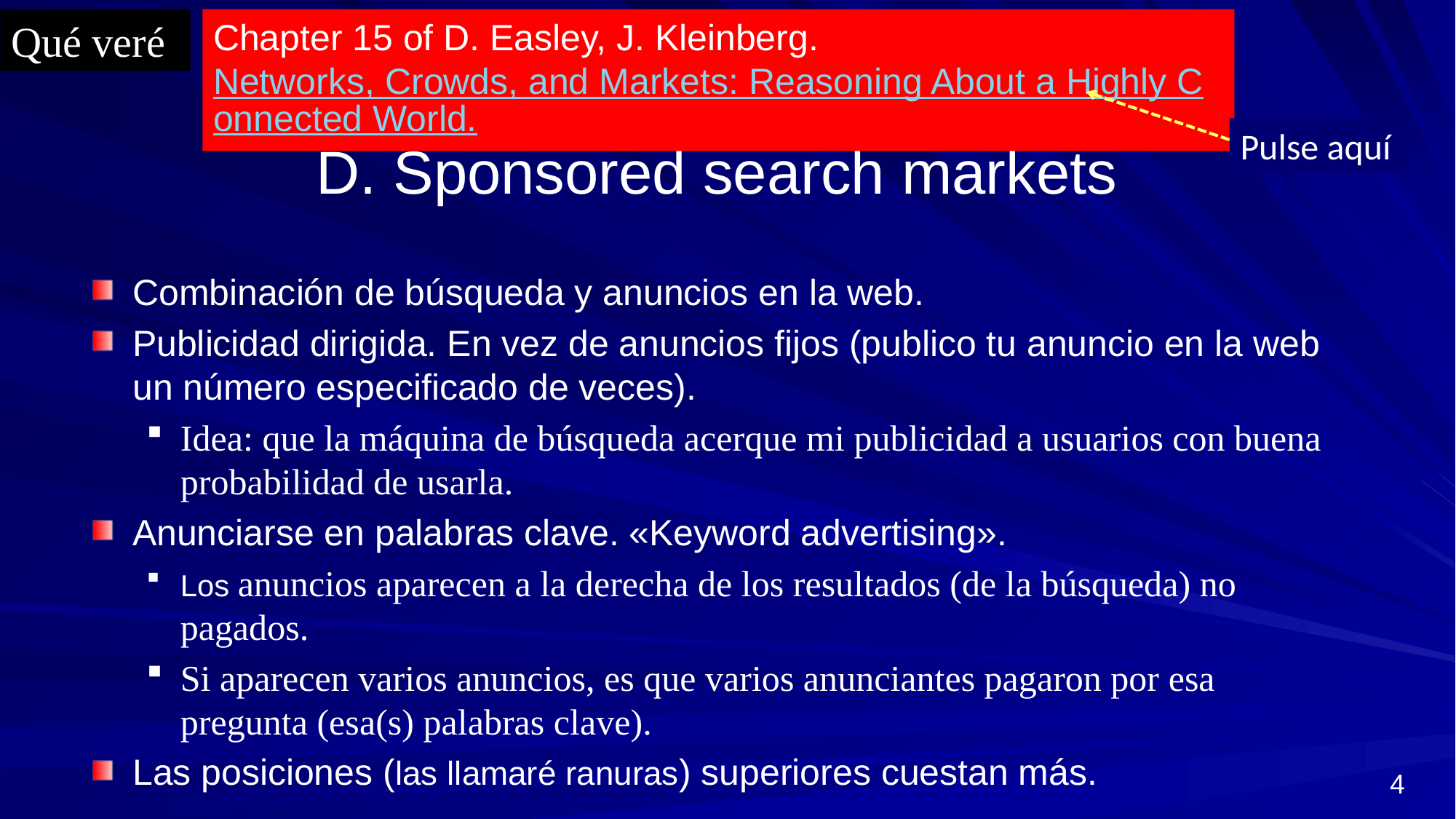

Qué veré
Chapter 15 of D. Easley, J. Kleinberg. Networks, Crowds, and Markets: Reasoning About a Highly Connected World.
# D. Sponsored search markets
Pulse aquí
Combinación de búsqueda y anuncios en la web.
Publicidad dirigida. En vez de anuncios fijos (publico tu anuncio en la web un número especificado de veces).
Idea: que la máquina de búsqueda acerque mi publicidad a usuarios con buena probabilidad de usarla.
Anunciarse en palabras clave. «Keyword advertising».
Los anuncios aparecen a la derecha de los resultados (de la búsqueda) no pagados.
Si aparecen varios anuncios, es que varios anunciantes pagaron por esa pregunta (esa(s) palabras clave).
Las posiciones (las llamaré ranuras) superiores cuestan más.
4